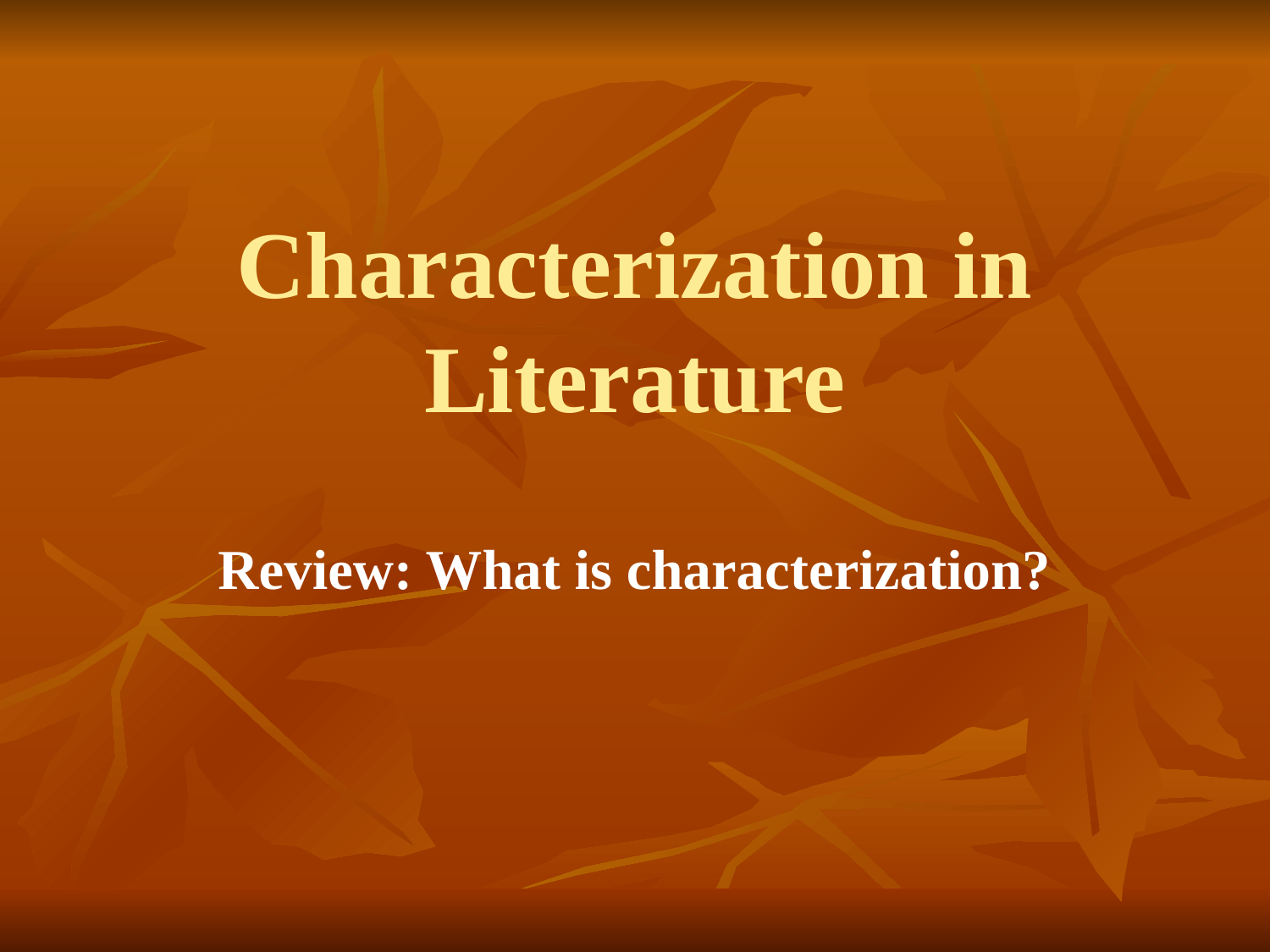

# Characterization in Literature
Review: What is characterization?